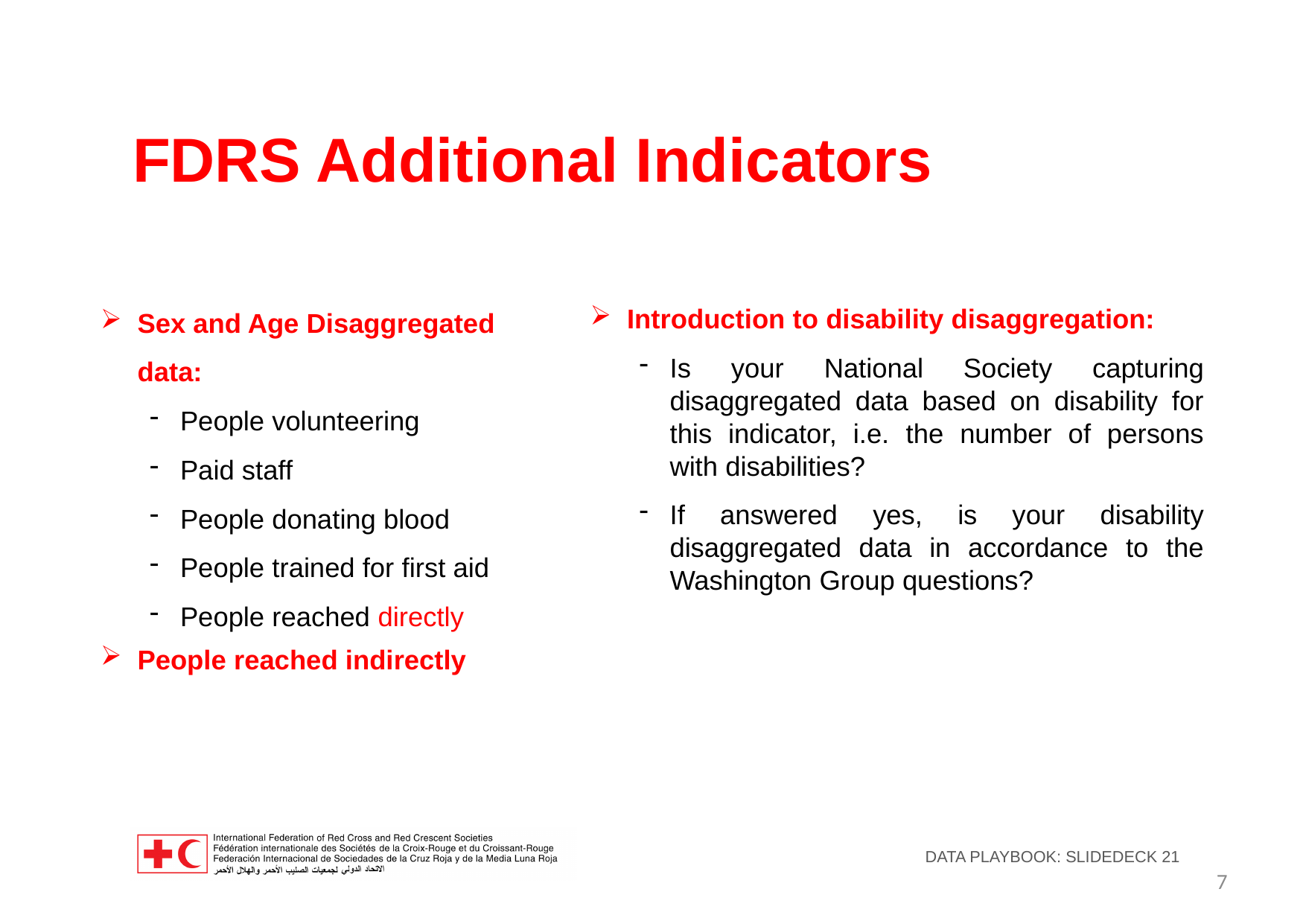

# FDRS Additional Indicators
Sex and Age Disaggregated data:
People volunteering
Paid staff
People donating blood
People trained for first aid
People reached directly
Introduction to disability disaggregation:
Is your National Society capturing disaggregated data based on disability for this indicator, i.e. the number of persons with disabilities?
If answered yes, is your disability disaggregated data in accordance to the Washington Group questions?
People reached indirectly
7